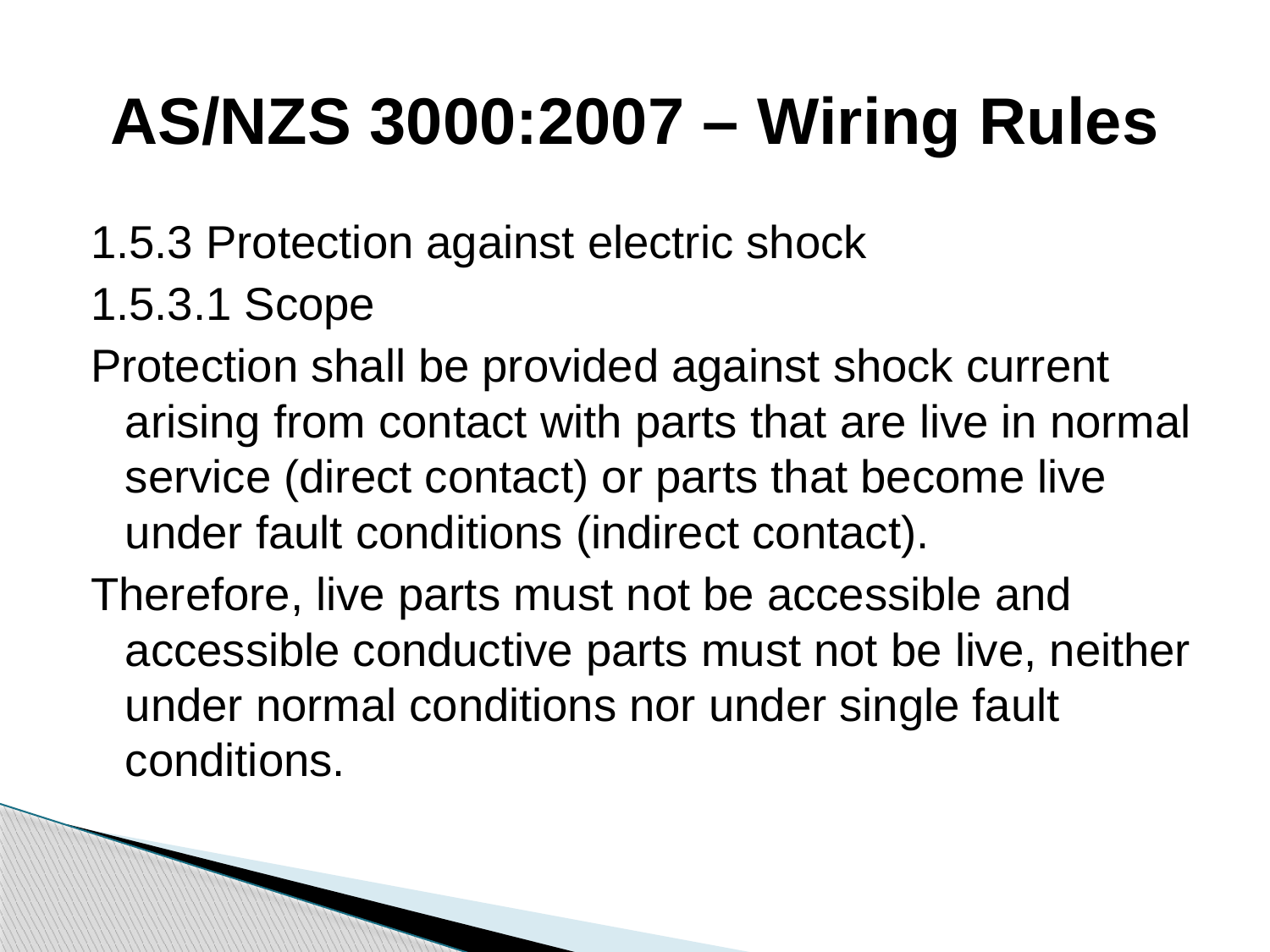

# AS/NZS 3000:2007 – Wiring Rules
1.5.3 Protection against electric shock
1.5.3.1 Scope
Protection shall be provided against shock current arising from contact with parts that are live in normal service (direct contact) or parts that become live under fault conditions (indirect contact).
Therefore, live parts must not be accessible and accessible conductive parts must not be live, neither under normal conditions nor under single fault conditions.